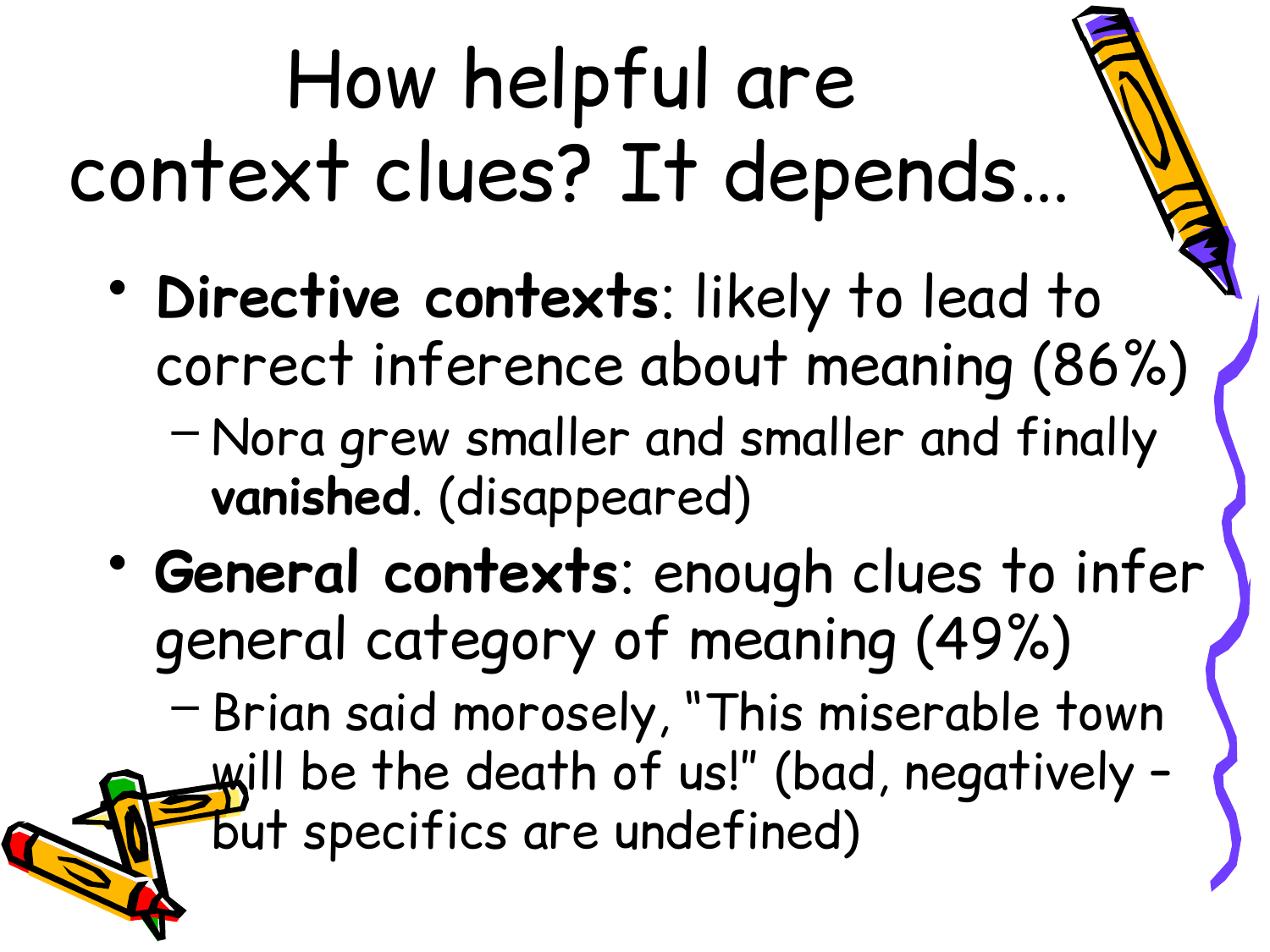

# How helpful are context clues? It depends…
Directive contexts: likely to lead to correct inference about meaning (86%)
Nora grew smaller and smaller and finally vanished. (disappeared)
General contexts: enough clues to infer general category of meaning (49%)
Brian said morosely, “This miserable town will be the death of us!” (bad, negatively – but specifics are undefined)